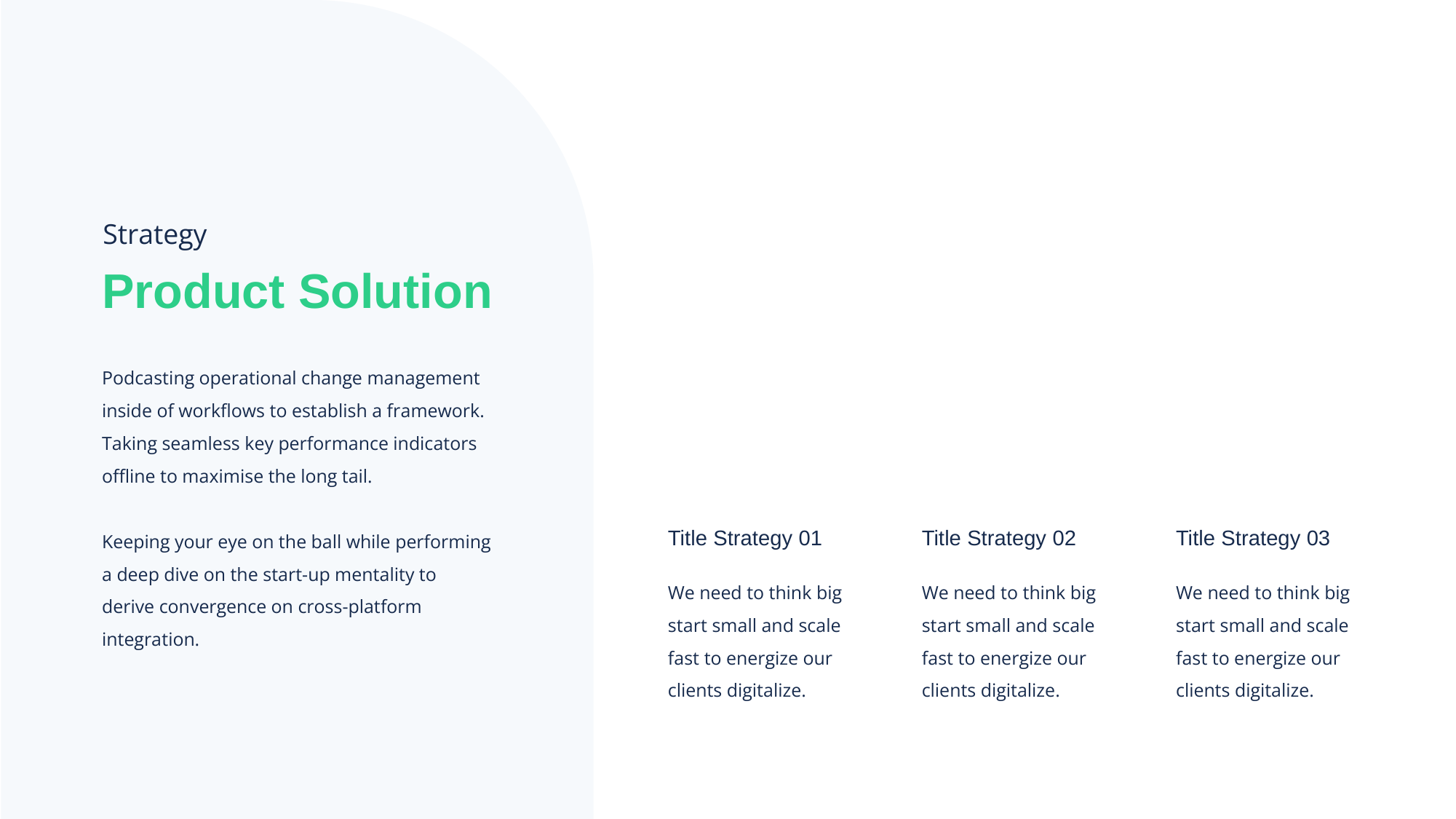

Strategy
Product Solution
Podcasting operational change management inside of workflows to establish a framework. Taking seamless key performance indicators offline to maximise the long tail.

Keeping your eye on the ball while performing a deep dive on the start-up mentality to derive convergence on cross-platform integration.
Title Strategy 01
Title Strategy 02
Title Strategy 03
We need to think big start small and scale fast to energize our clients digitalize.
We need to think big start small and scale fast to energize our clients digitalize.
We need to think big start small and scale fast to energize our clients digitalize.